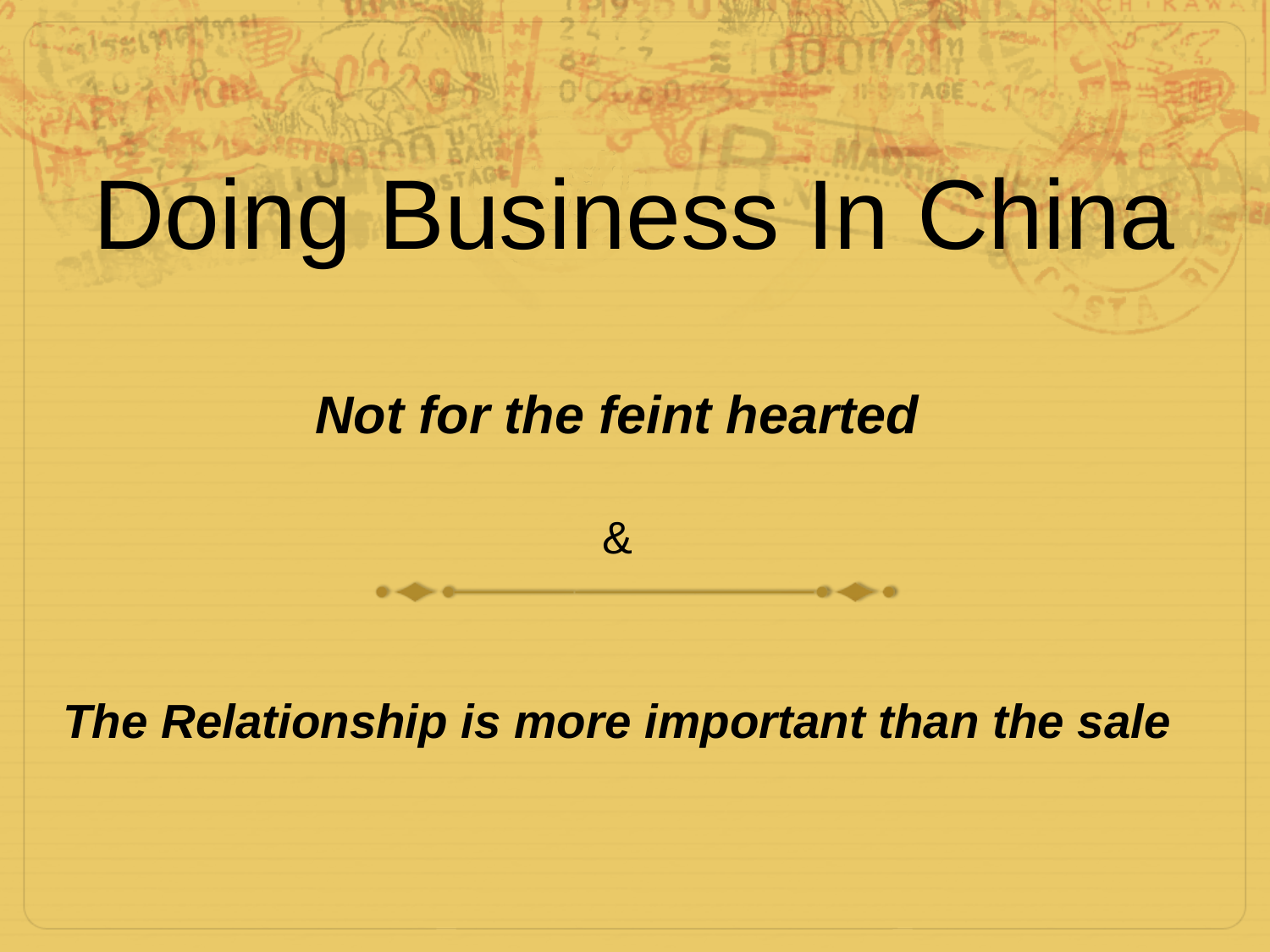

# Doing Business In China

Not for the feint hearted

&

The Relationship is more important than the sale